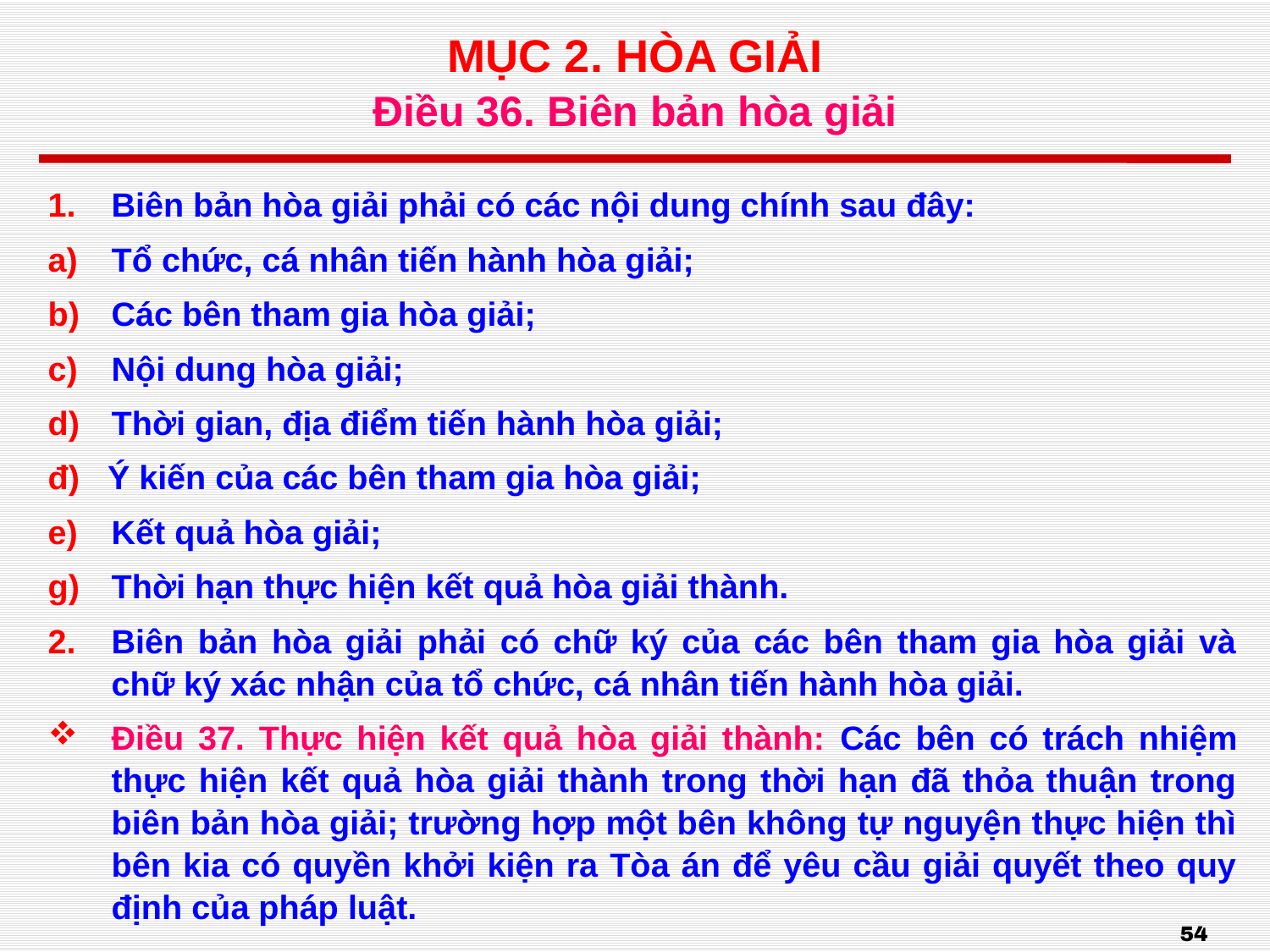

# MỤC 2. HÒA GIẢI Điều 36. Biên bản hòa giải
Biên bản hòa giải phải có các nội dung chính sau đây:
Tổ chức, cá nhân tiến hành hòa giải;
Các bên tham gia hòa giải;
Nội dung hòa giải;
Thời gian, địa điểm tiến hành hòa giải;
đ)   Ý kiến của các bên tham gia hòa giải;
Kết quả hòa giải;
Thời hạn thực hiện kết quả hòa giải thành.
Biên bản hòa giải phải có chữ ký của các bên tham gia hòa giải và chữ ký xác nhận của tổ chức, cá nhân tiến hành hòa giải.
Điều 37. Thực hiện kết quả hòa giải thành: Các bên có trách nhiệm thực hiện kết quả hòa giải thành trong thời hạn đã thỏa thuận trong biên bản hòa giải; trường hợp một bên không tự nguyện thực hiện thì bên kia có quyền khởi kiện ra Tòa án để yêu cầu giải quyết theo quy định của pháp luật.